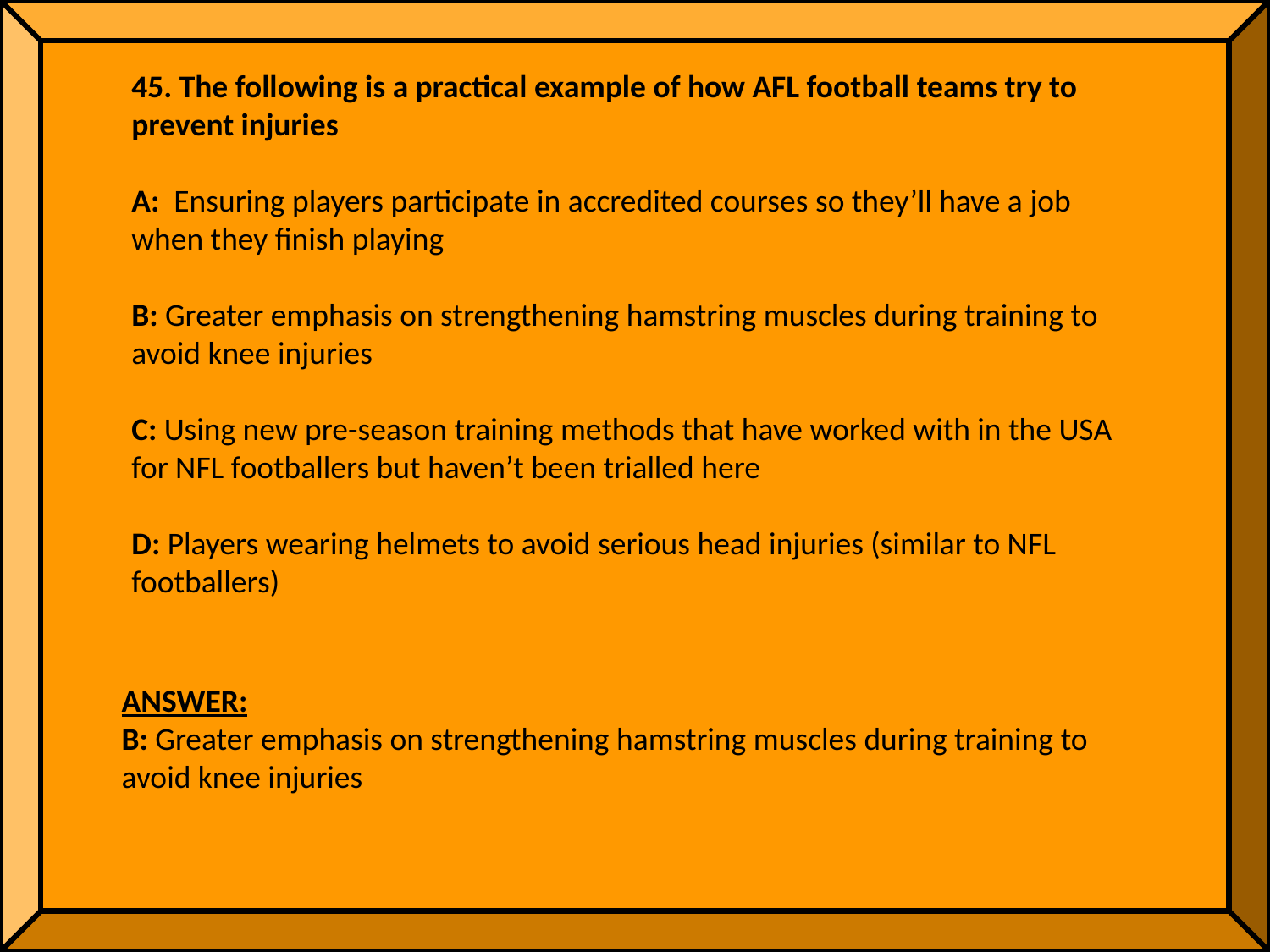

45. The following is a practical example of how AFL football teams try to prevent injuries

A:  Ensuring players participate in accredited courses so they’ll have a job when they finish playing

B: Greater emphasis on strengthening hamstring muscles during training to avoid knee injuries

C: Using new pre-season training methods that have worked with in the USA for NFL footballers but haven’t been trialled here

D: Players wearing helmets to avoid serious head injuries (similar to NFL footballers)

ANSWER:
B: Greater emphasis on strengthening hamstring muscles during training to avoid knee injuries